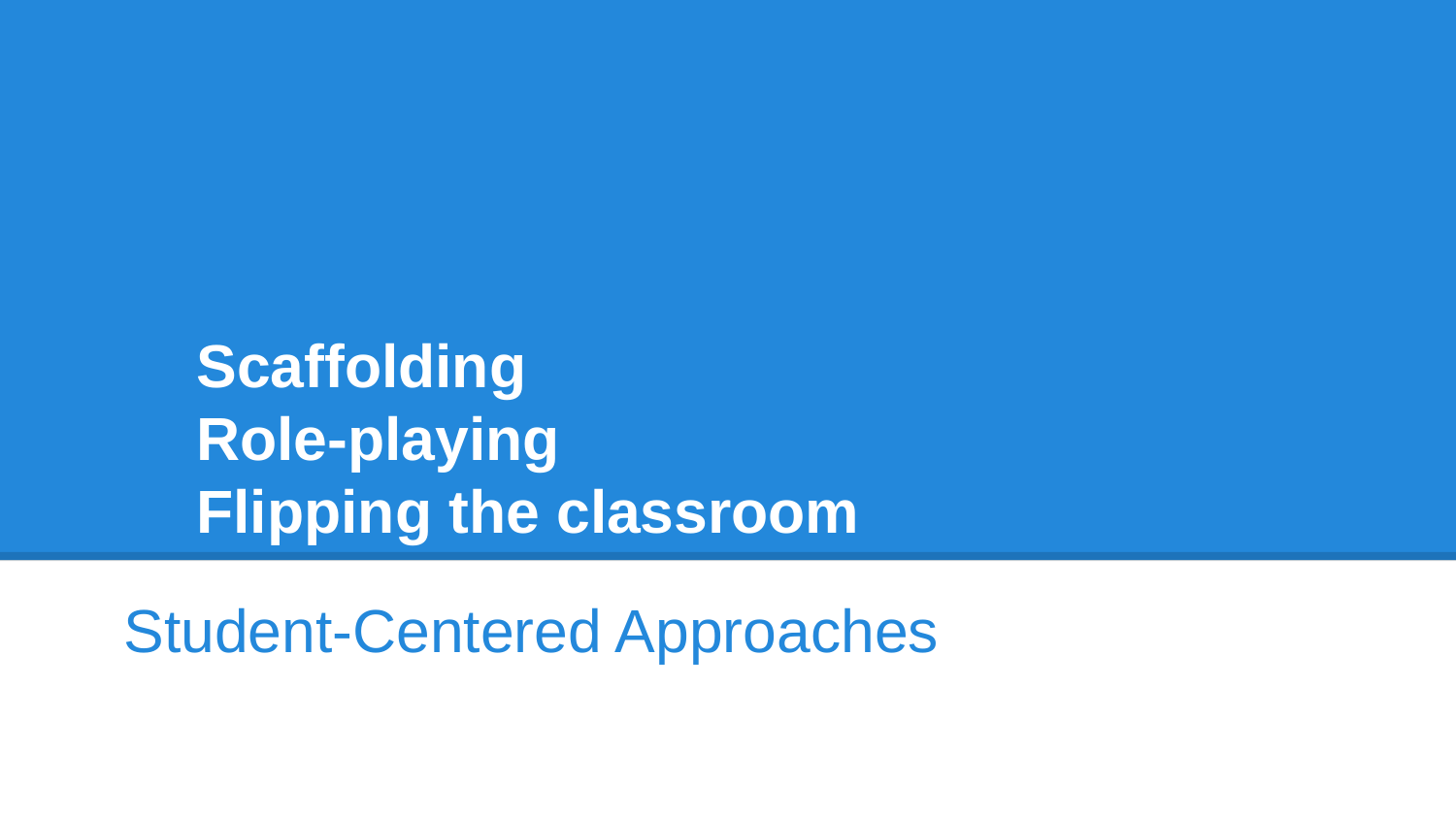

# Scaffolding
Role-playing
Flipping the classroom
Student-Centered Approaches